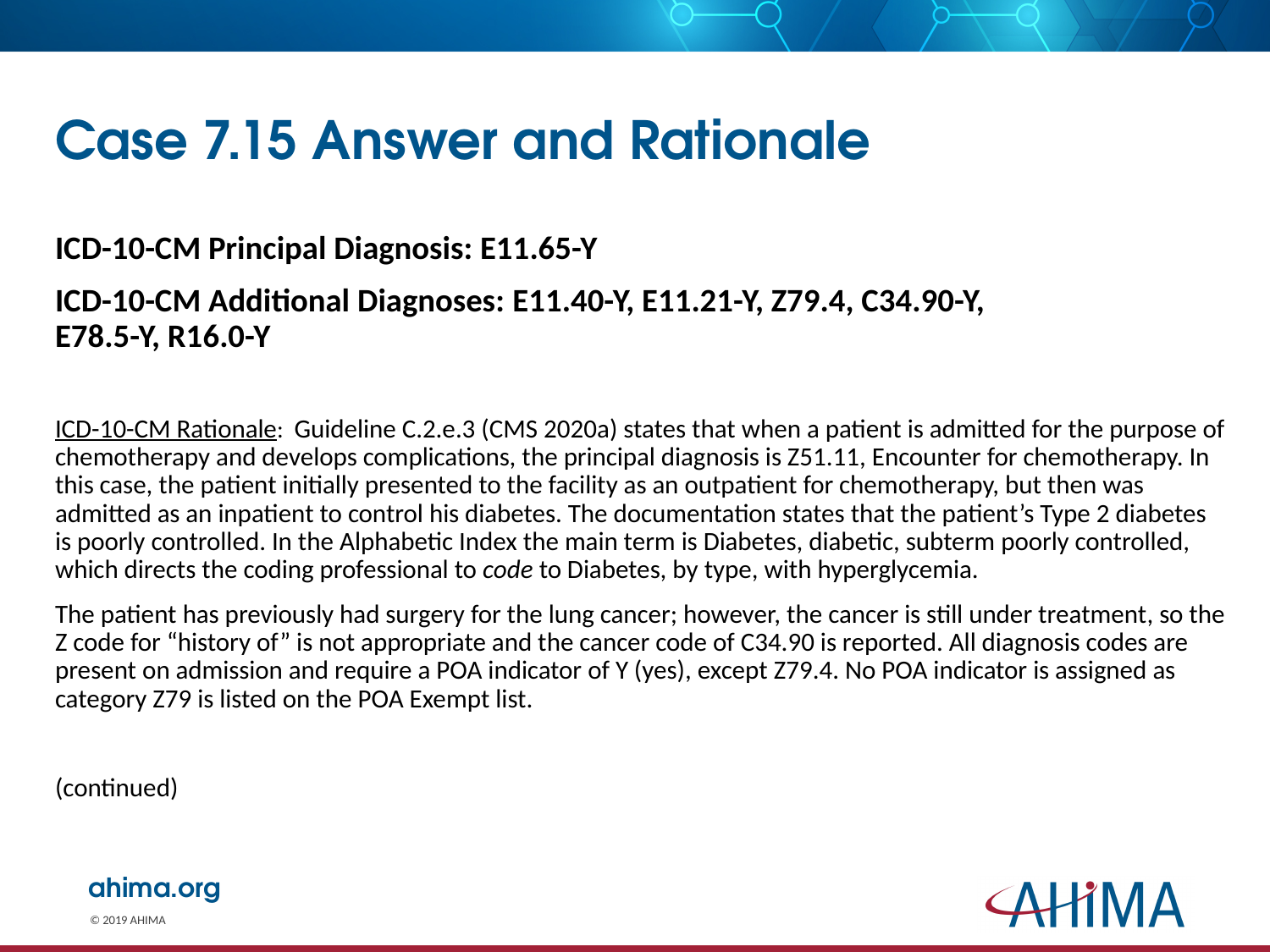

# Case 7.15 Answer and Rationale

ICD-10-CM Principal Diagnosis: E11.65-Y
ICD-10-CM Additional Diagnoses: E11.40-Y, E11.21-Y, Z79.4, C34.90-Y,
E78.5-Y, R16.0-Y

ICD-10-CM Rationale:  Guideline C.2.e.3 (CMS 2020a) states that when a patient is admitted for the purpose of chemotherapy and develops complications, the principal diagnosis is Z51.11, Encounter for chemotherapy. In this case, the patient initially presented to the facility as an outpatient for chemotherapy, but then was admitted as an inpatient to control his diabetes. The documentation states that the patient’s Type 2 diabetes is poorly controlled. In the Alphabetic Index the main term is Diabetes, diabetic, subterm poorly controlled, which directs the coding professional to code to Diabetes, by type, with hyperglycemia.
The patient has previously had surgery for the lung cancer; however, the cancer is still under treatment, so the Z code for “history of” is not appropriate and the cancer code of C34.90 is reported. All diagnosis codes are present on admission and require a POA indicator of Y (yes), except Z79.4. No POA indicator is assigned as category Z79 is listed on the POA Exempt list.

(continued)